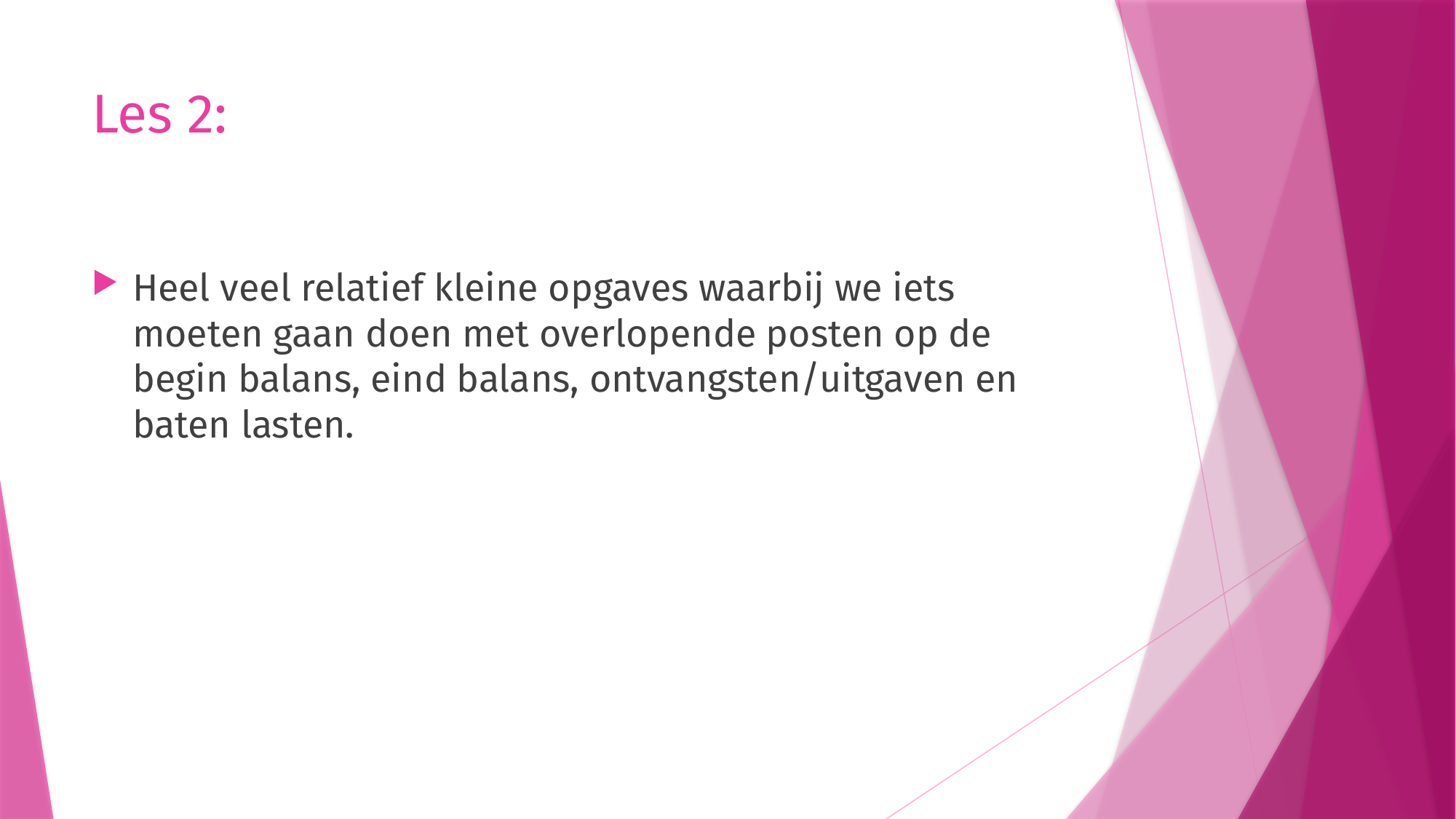

# Les 2:
Heel veel relatief kleine opgaves waarbij we iets moeten gaan doen met overlopende posten op de begin balans, eind balans, ontvangsten/uitgaven en baten lasten.